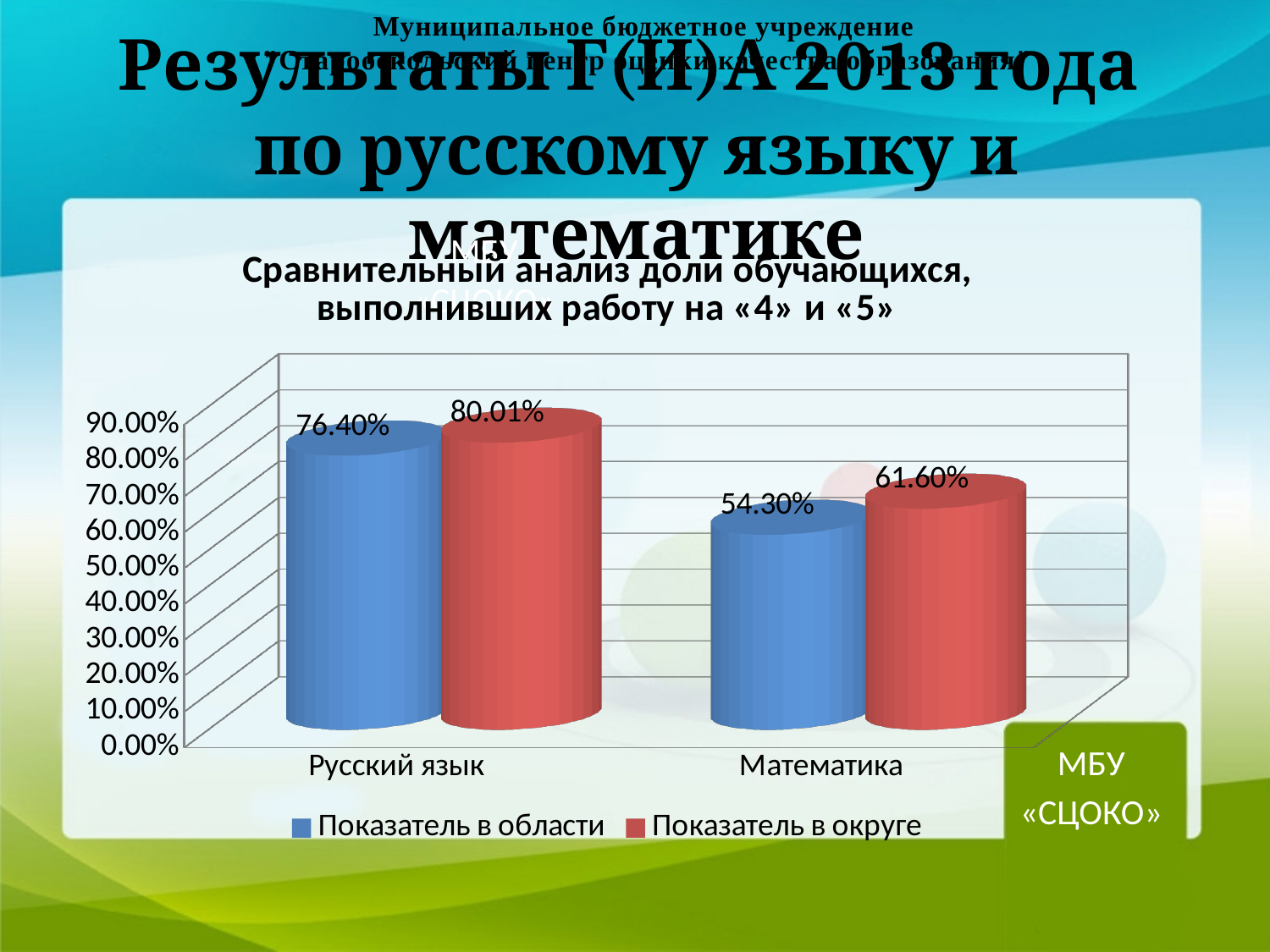

Муниципальное бюджетное учреждение
"Старооскольский центр оценки качества образования"
# Результаты Г(И)А 2013 года по русскому языку и математике
МБУ
«СЦОКО»

[unsupported chart]

МБУ
«СЦОКО»